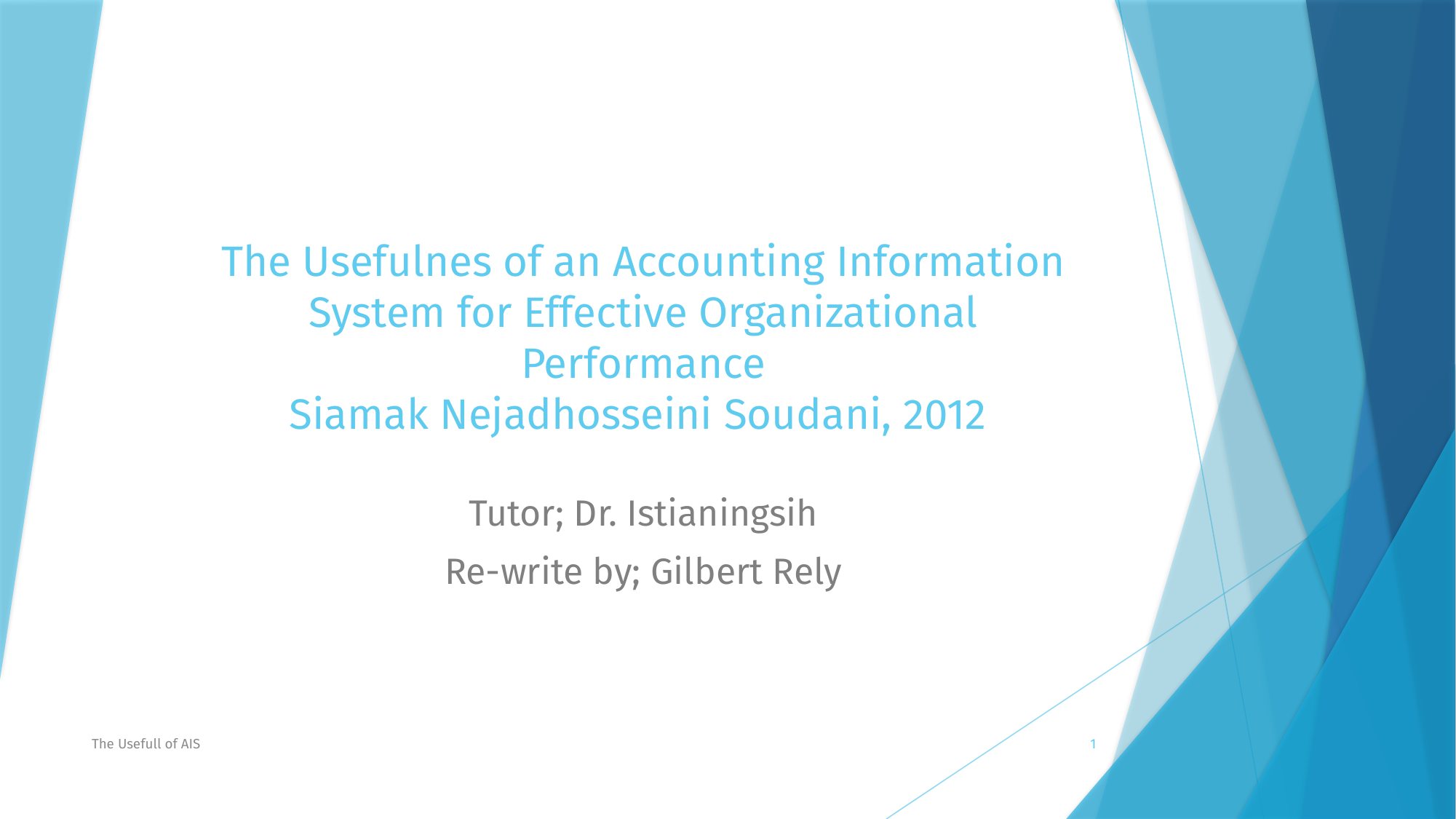

# The Usefulnes of an Accounting Information System for Effective Organizational Performance Siamak Nejadhosseini Soudani, 2012
Tutor; Dr. Istianingsih
Re-write by; Gilbert Rely
The Usefull of AIS
1